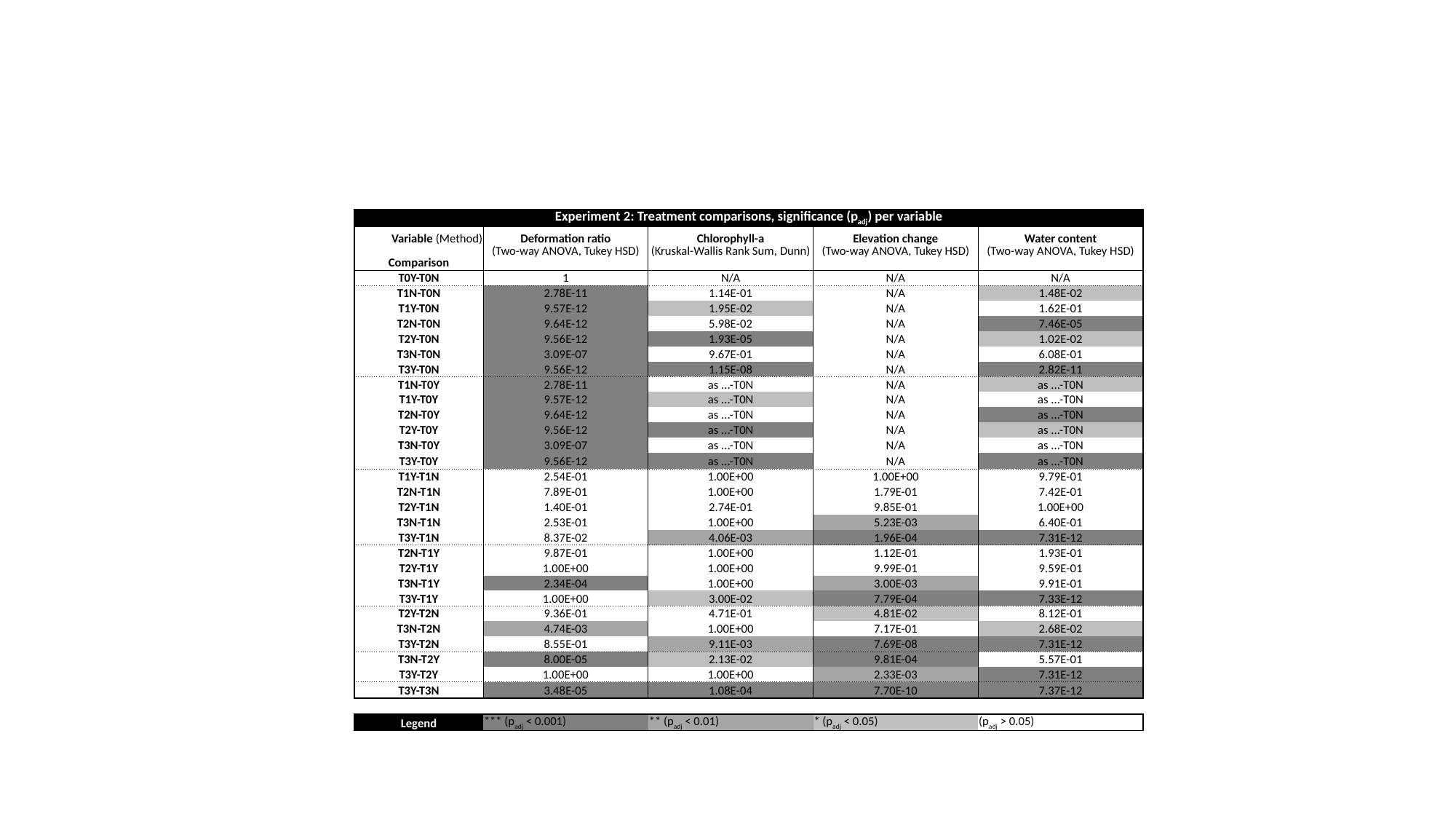

| Experiment 2: Treatment comparisons, significance (padj) per variable |  |  |  |  |
| --- | --- | --- | --- | --- |
| Variable (Method) Comparison | Deformation ratio (Two-way ANOVA, Tukey HSD) | Chlorophyll-a (Kruskal-Wallis Rank Sum, Dunn) | Elevation change (Two-way ANOVA, Tukey HSD) | Water content (Two-way ANOVA, Tukey HSD) |
| T0Y-T0N | 1 | N/A | N/A | N/A |
| T1N-T0N | 2.78E-11 | 1.14E-01 | N/A | 1.48E-02 |
| T1Y-T0N | 9.57E-12 | 1.95E-02 | N/A | 1.62E-01 |
| T2N-T0N | 9.64E-12 | 5.98E-02 | N/A | 7.46E-05 |
| T2Y-T0N | 9.56E-12 | 1.93E-05 | N/A | 1.02E-02 |
| T3N-T0N | 3.09E-07 | 9.67E-01 | N/A | 6.08E-01 |
| T3Y-T0N | 9.56E-12 | 1.15E-08 | N/A | 2.82E-11 |
| T1N-T0Y | 2.78E-11 | as ...-T0N | N/A | as ...-T0N |
| T1Y-T0Y | 9.57E-12 | as ...-T0N | N/A | as ...-T0N |
| T2N-T0Y | 9.64E-12 | as ...-T0N | N/A | as ...-T0N |
| T2Y-T0Y | 9.56E-12 | as ...-T0N | N/A | as ...-T0N |
| T3N-T0Y | 3.09E-07 | as ...-T0N | N/A | as ...-T0N |
| T3Y-T0Y | 9.56E-12 | as ...-T0N | N/A | as ...-T0N |
| T1Y-T1N | 2.54E-01 | 1.00E+00 | 1.00E+00 | 9.79E-01 |
| T2N-T1N | 7.89E-01 | 1.00E+00 | 1.79E-01 | 7.42E-01 |
| T2Y-T1N | 1.40E-01 | 2.74E-01 | 9.85E-01 | 1.00E+00 |
| T3N-T1N | 2.53E-01 | 1.00E+00 | 5.23E-03 | 6.40E-01 |
| T3Y-T1N | 8.37E-02 | 4.06E-03 | 1.96E-04 | 7.31E-12 |
| T2N-T1Y | 9.87E-01 | 1.00E+00 | 1.12E-01 | 1.93E-01 |
| T2Y-T1Y | 1.00E+00 | 1.00E+00 | 9.99E-01 | 9.59E-01 |
| T3N-T1Y | 2.34E-04 | 1.00E+00 | 3.00E-03 | 9.91E-01 |
| T3Y-T1Y | 1.00E+00 | 3.00E-02 | 7.79E-04 | 7.33E-12 |
| T2Y-T2N | 9.36E-01 | 4.71E-01 | 4.81E-02 | 8.12E-01 |
| T3N-T2N | 4.74E-03 | 1.00E+00 | 7.17E-01 | 2.68E-02 |
| T3Y-T2N | 8.55E-01 | 9.11E-03 | 7.69E-08 | 7.31E-12 |
| T3N-T2Y | 8.00E-05 | 2.13E-02 | 9.81E-04 | 5.57E-01 |
| T3Y-T2Y | 1.00E+00 | 1.00E+00 | 2.33E-03 | 7.31E-12 |
| T3Y-T3N | 3.48E-05 | 1.08E-04 | 7.70E-10 | 7.37E-12 |
|  |  |  |  |  |
| Legend | \*\*\* (padj < 0.001) | \*\* (padj < 0.01) | \* (padj < 0.05) | (padj > 0.05) |